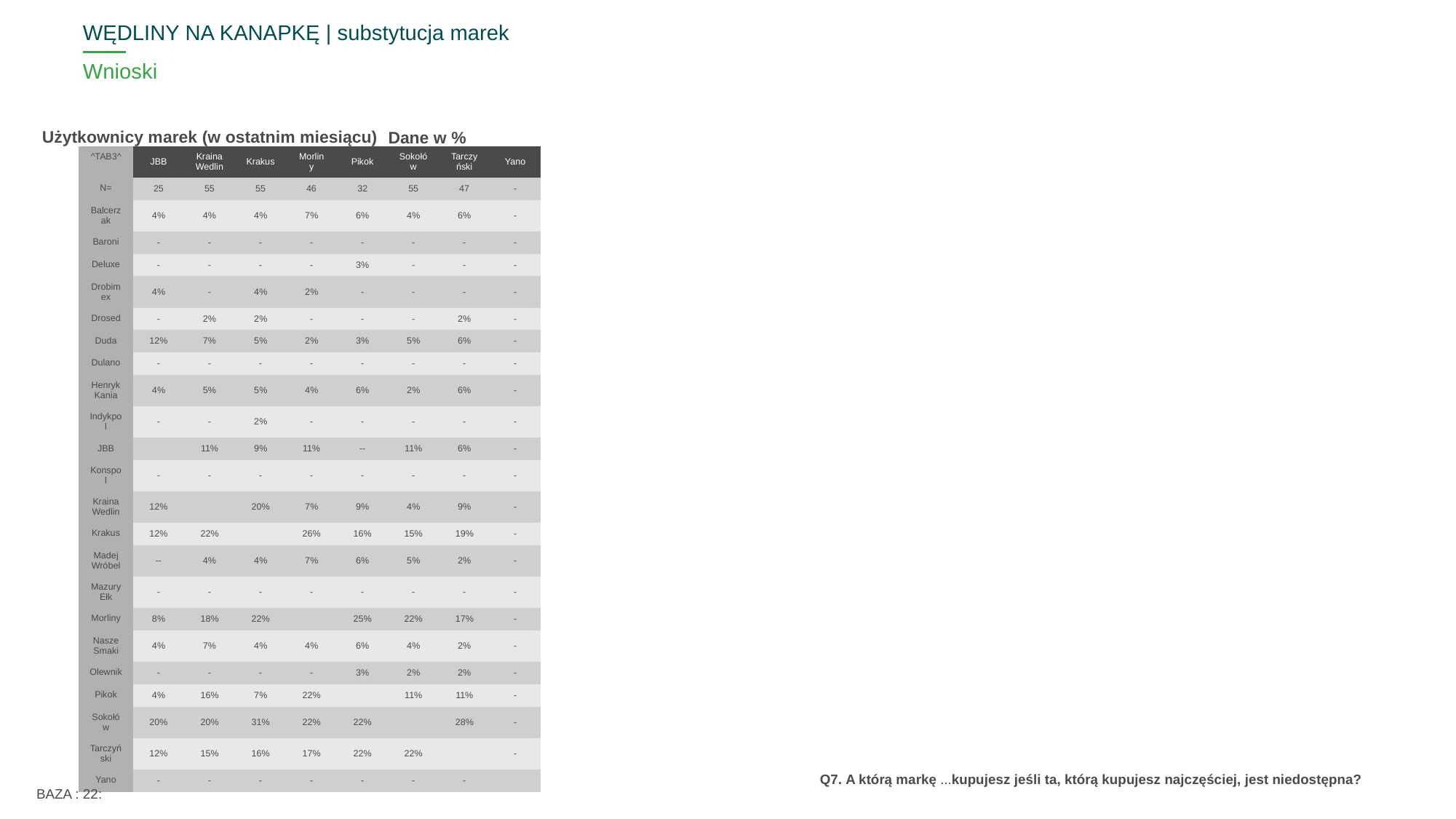

WĘDLINY NA KANAPKĘ | substytucja marek
# Wnioski
Użytkownicy marek (w ostatnim miesiącu)
Dane w %
| ^TAB3^ | JBB | Kraina Wedlin | Krakus | Morliny | Pikok | Sokołów | Tarczyński | Yano |
| --- | --- | --- | --- | --- | --- | --- | --- | --- |
| N= | 25 | 55 | 55 | 46 | 32 | 55 | 47 | - |
| Balcerzak | 4% | 4% | 4% | 7% | 6% | 4% | 6% | - |
| Baroni | - | - | - | - | - | - | - | - |
| Deluxe | - | - | - | - | 3% | - | - | - |
| Drobimex | 4% | - | 4% | 2% | - | - | - | - |
| Drosed | - | 2% | 2% | - | - | - | 2% | - |
| Duda | 12% | 7% | 5% | 2% | 3% | 5% | 6% | - |
| Dulano | - | - | - | - | - | - | - | - |
| Henryk Kania | 4% | 5% | 5% | 4% | 6% | 2% | 6% | - |
| Indykpol | - | - | 2% | - | - | - | - | - |
| JBB |  | 11% | 9% | 11% | -- | 11% | 6% | - |
| Konspol | - | - | - | - | - | - | - | - |
| Kraina Wedlin | 12% |  | 20% | 7% | 9% | 4% | 9% | - |
| Krakus | 12% | 22% |  | 26% | 16% | 15% | 19% | - |
| Madej Wróbel | -- | 4% | 4% | 7% | 6% | 5% | 2% | - |
| Mazury Ełk | - | - | - | - | - | - | - | - |
| Morliny | 8% | 18% | 22% |  | 25% | 22% | 17% | - |
| Nasze Smaki | 4% | 7% | 4% | 4% | 6% | 4% | 2% | - |
| Olewnik | - | - | - | - | 3% | 2% | 2% | - |
| Pikok | 4% | 16% | 7% | 22% |  | 11% | 11% | - |
| Sokołów | 20% | 20% | 31% | 22% | 22% |  | 28% | - |
| Tarczyński | 12% | 15% | 16% | 17% | 22% | 22% |  | - |
| Yano | - | - | - | - | - | - | - |  |

BAZA : 22:
Q7. A którą markę ...kupujesz jeśli ta, którą kupujesz najczęściej, jest niedostępna?